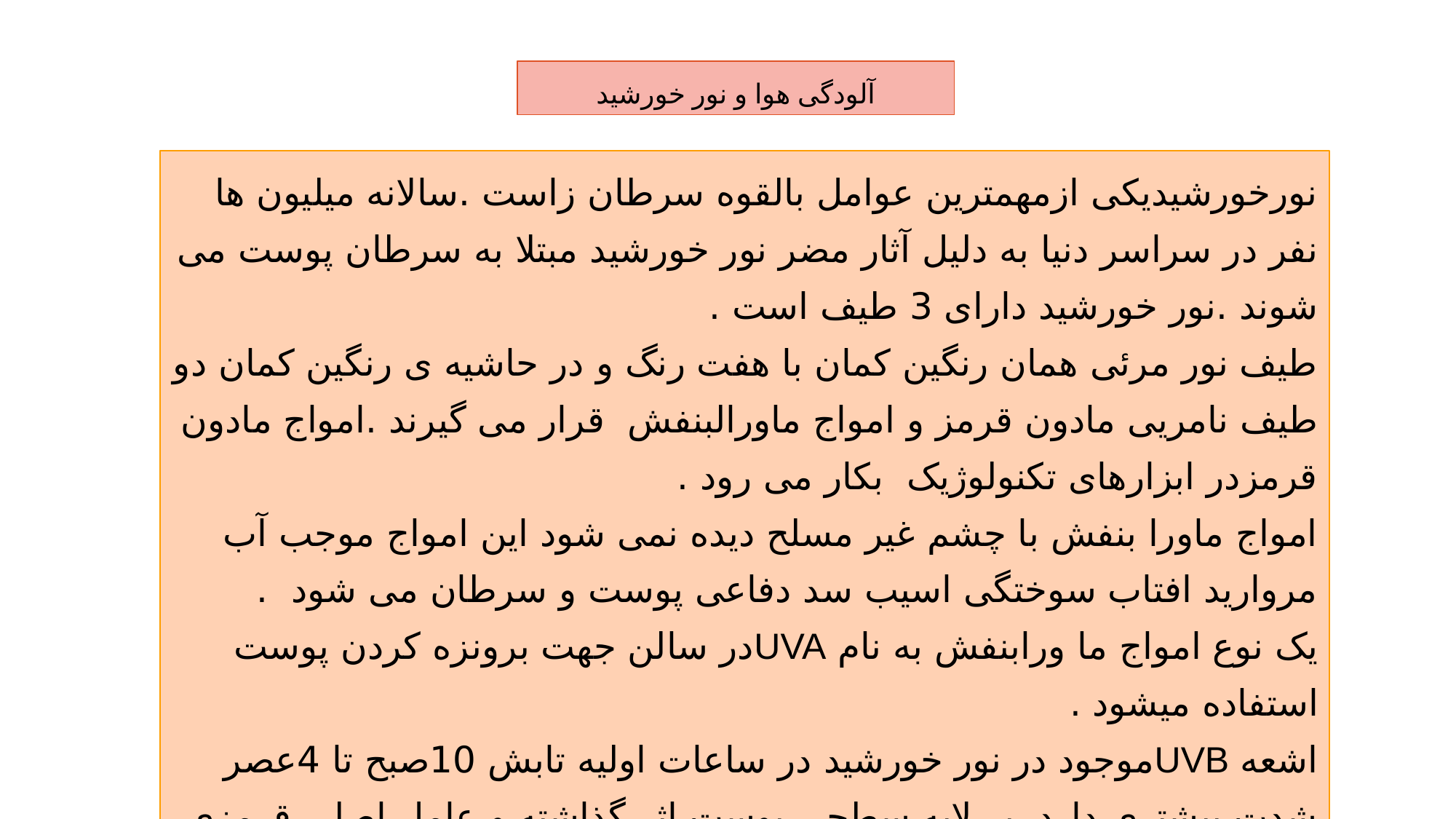

آلودگی هوا و نور خورشید
نورخورشیدیکی ازمهمترین عوامل بالقوه سرطان زاست .سالانه میلیون ها نفر در سراسر دنیا به دلیل آثار مضر نور خورشید مبتلا به سرطان پوست می شوند .نور خورشید دارای 3 طیف است .
طیف نور مرئی همان رنگین کمان با هفت رنگ و در حاشیه ی رنگین کمان دو طیف نامریی مادون قرمز و امواج ماورالبنفش  قرار می گیرند .امواج مادون قرمزدر ابزارهای تکنولوژیک  بکار می رود .
امواج ماورا بنفش با چشم غیر مسلح دیده نمی شود این امواج موجب آب مروارید افتاب سوختگی اسیب سد دفاعی پوست و سرطان می شود  .
یک نوع امواج ما ورابنفش به نام UVAدر سالن جهت برونزه کردن پوست استفاده میشود .
اشعه UVBموجود در نور خورشید در ساعات اولیه تابش 10صبح تا 4عصر شدت بیشتری دارد .بر لایه سطحی پوست اثر گذاشته و عامل اصلی قرمزی و افتاب سوختگی است.